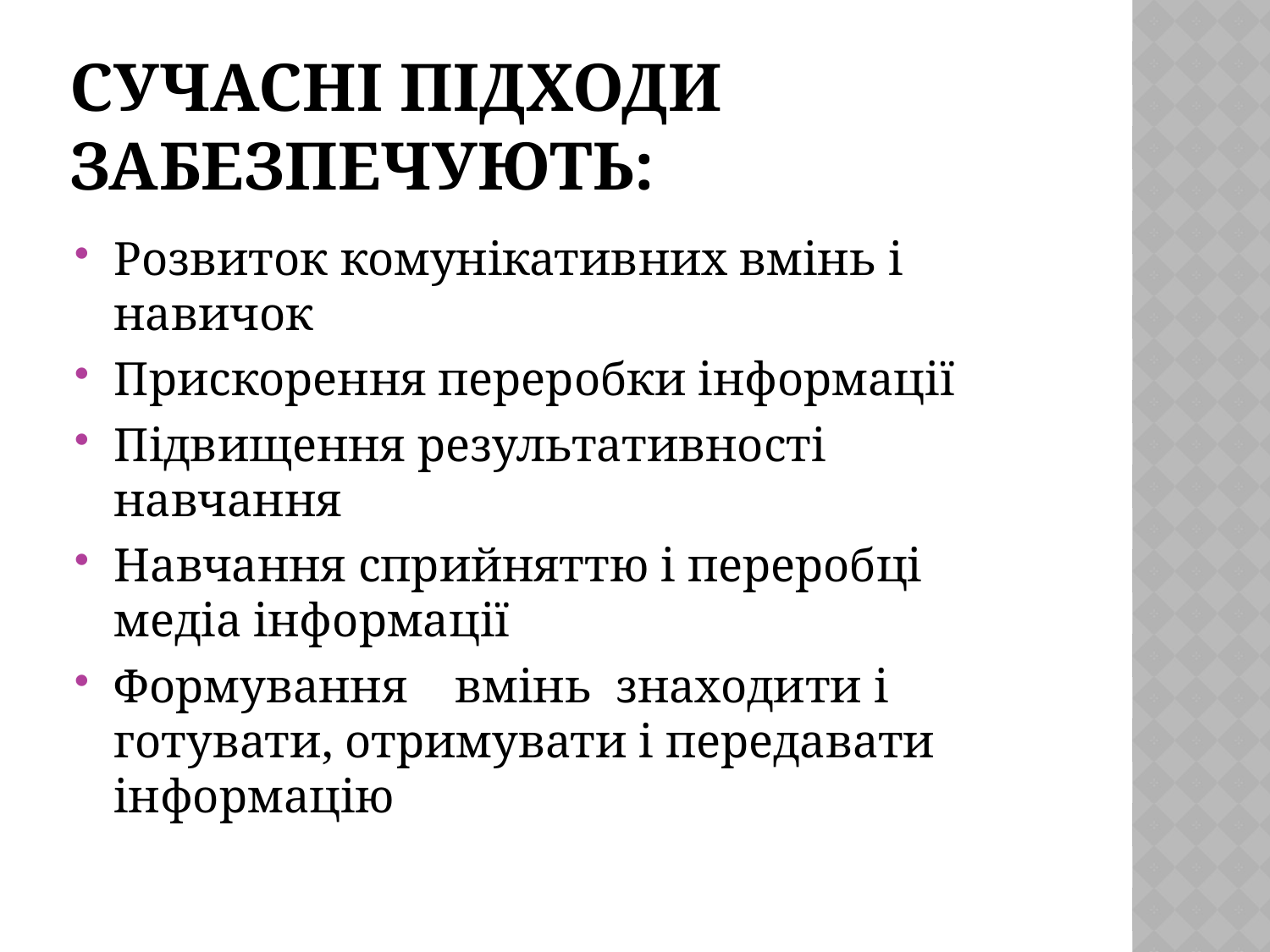

# СУЧАСНІ ПІДХОДИ ЗАБЕЗПЕЧУЮТЬ:
Розвиток комунікативних вмінь і навичок
Прискорення переробки інформації
Підвищення результативності навчання
Навчання сприйняттю і переробці медіа інформації
Формування    вмінь  знаходити і        готувати, отримувати і передавати інформацію